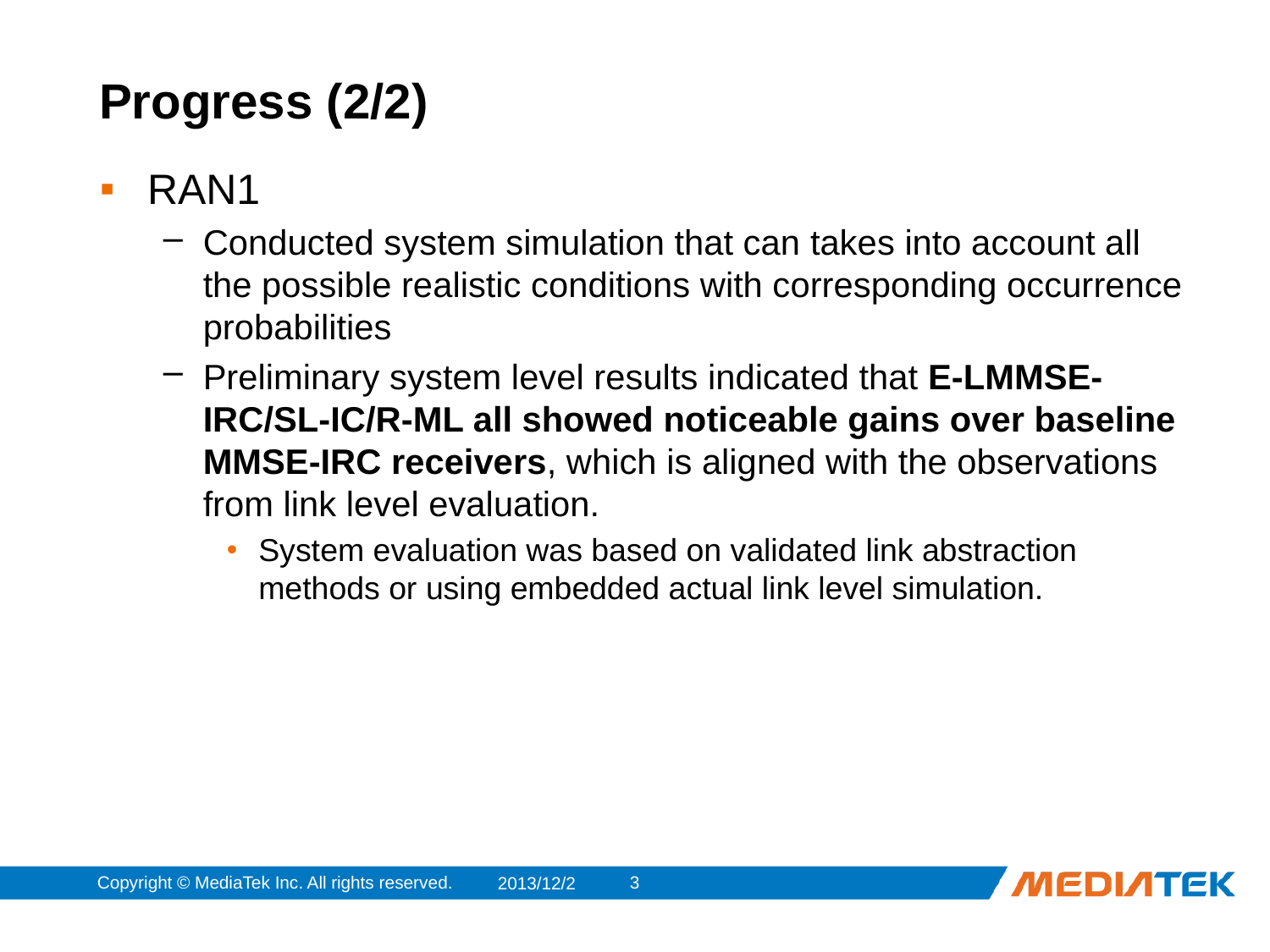

# Progress (2/2)
RAN1
Conducted system simulation that can takes into account all the possible realistic conditions with corresponding occurrence probabilities
Preliminary system level results indicated that E-LMMSE-IRC/SL-IC/R-ML all showed noticeable gains over baseline MMSE-IRC receivers, which is aligned with the observations from link level evaluation.
System evaluation was based on validated link abstraction methods or using embedded actual link level simulation.
Copyright © MediaTek Inc. All rights reserved.
3
2013/12/2